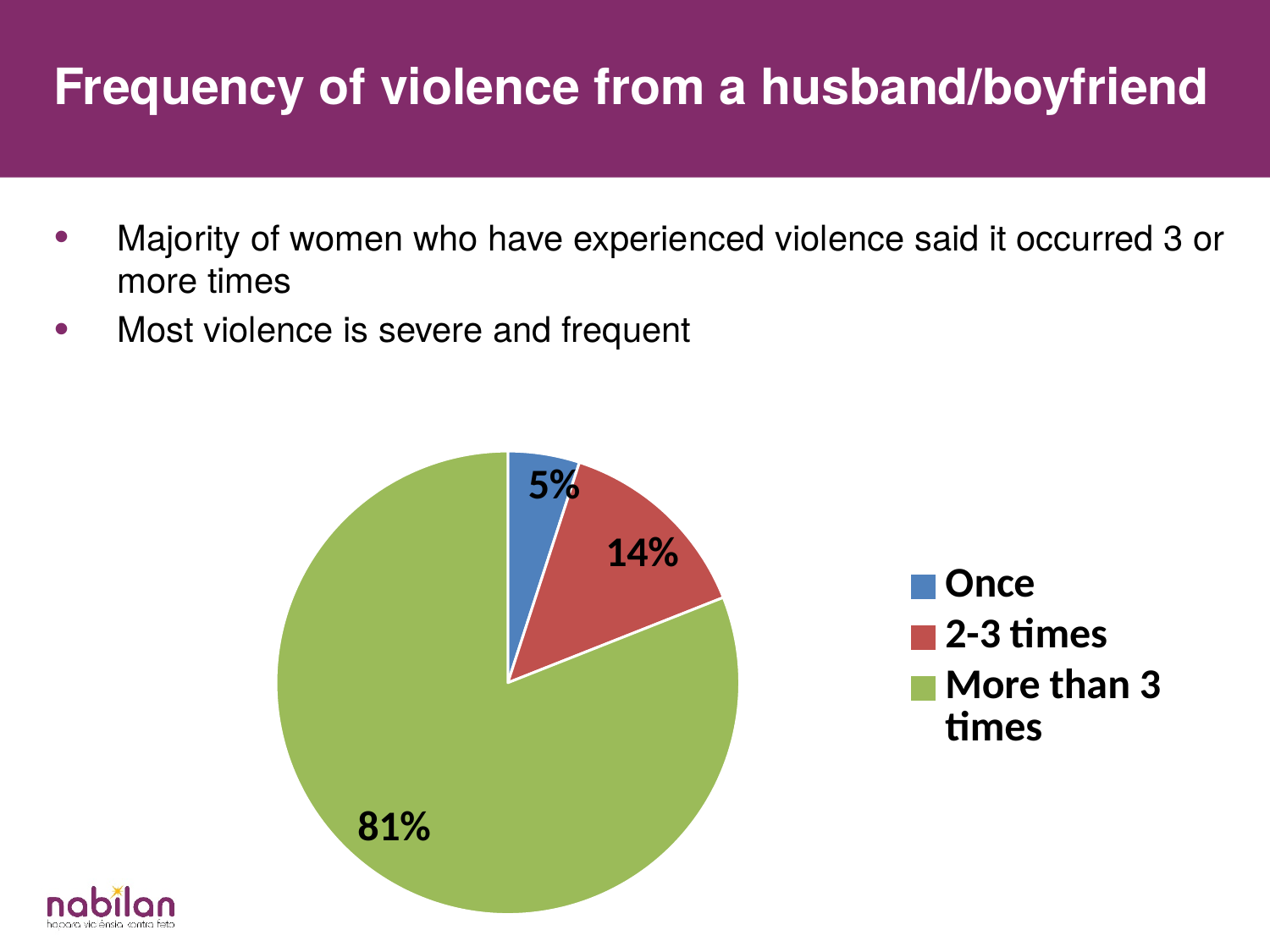

Frequency of violence from a husband/boyfriend
Majority of women who have experienced violence said it occurred 3 or more times
Most violence is severe and frequent

### Chart

| Category | Sales |
|---|---|
| Once | 0.05 |
| 2-3 times | 0.14 |
| More than 3 times | 0.81 |